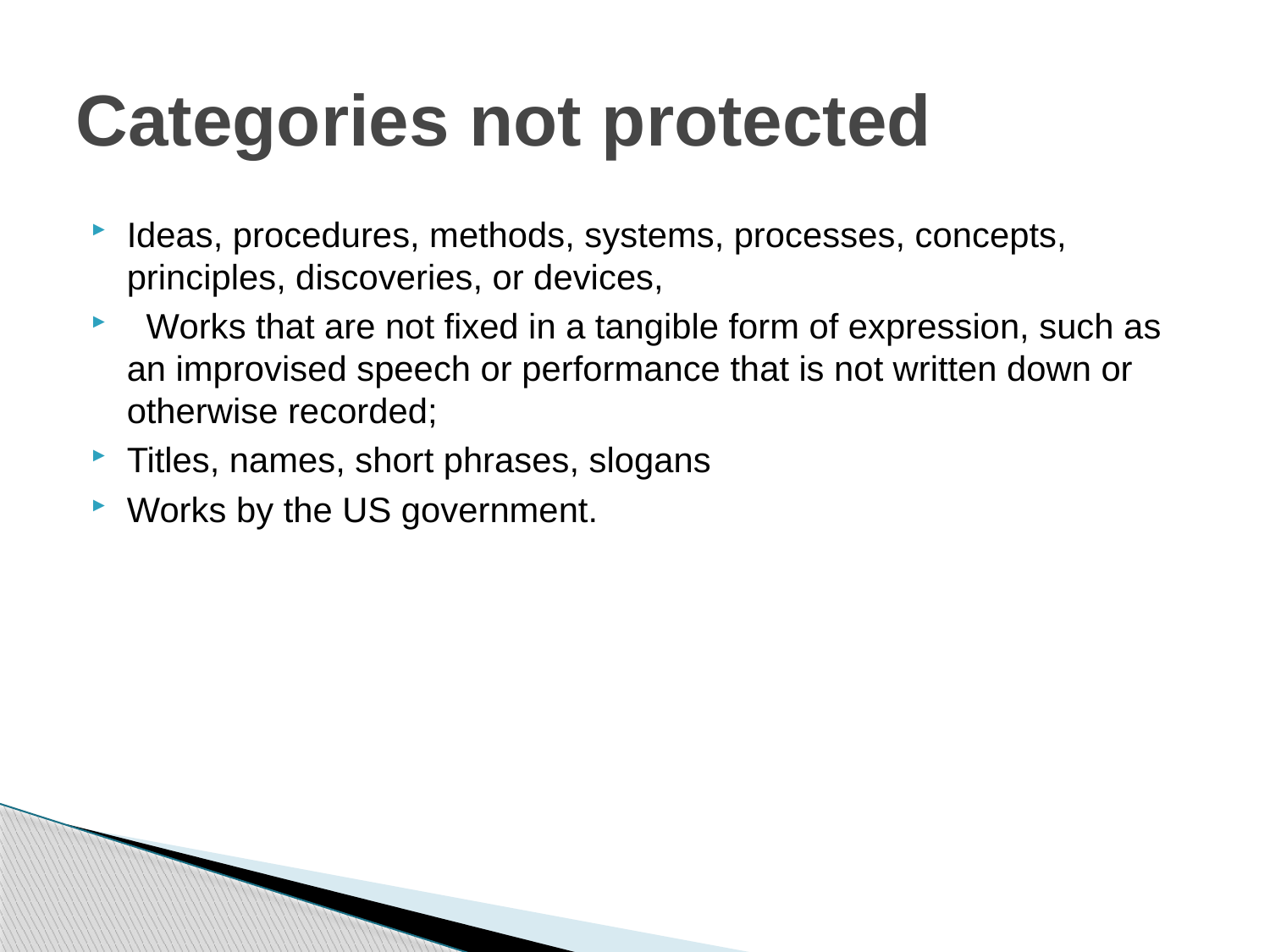

# Categories not protected
Ideas, procedures, methods, systems, processes, concepts, principles, discoveries, or devices,
  Works that are not fixed in a tangible form of expression, such as an improvised speech or performance that is not written down or otherwise recorded;
Titles, names, short phrases, slogans
Works by the US government.